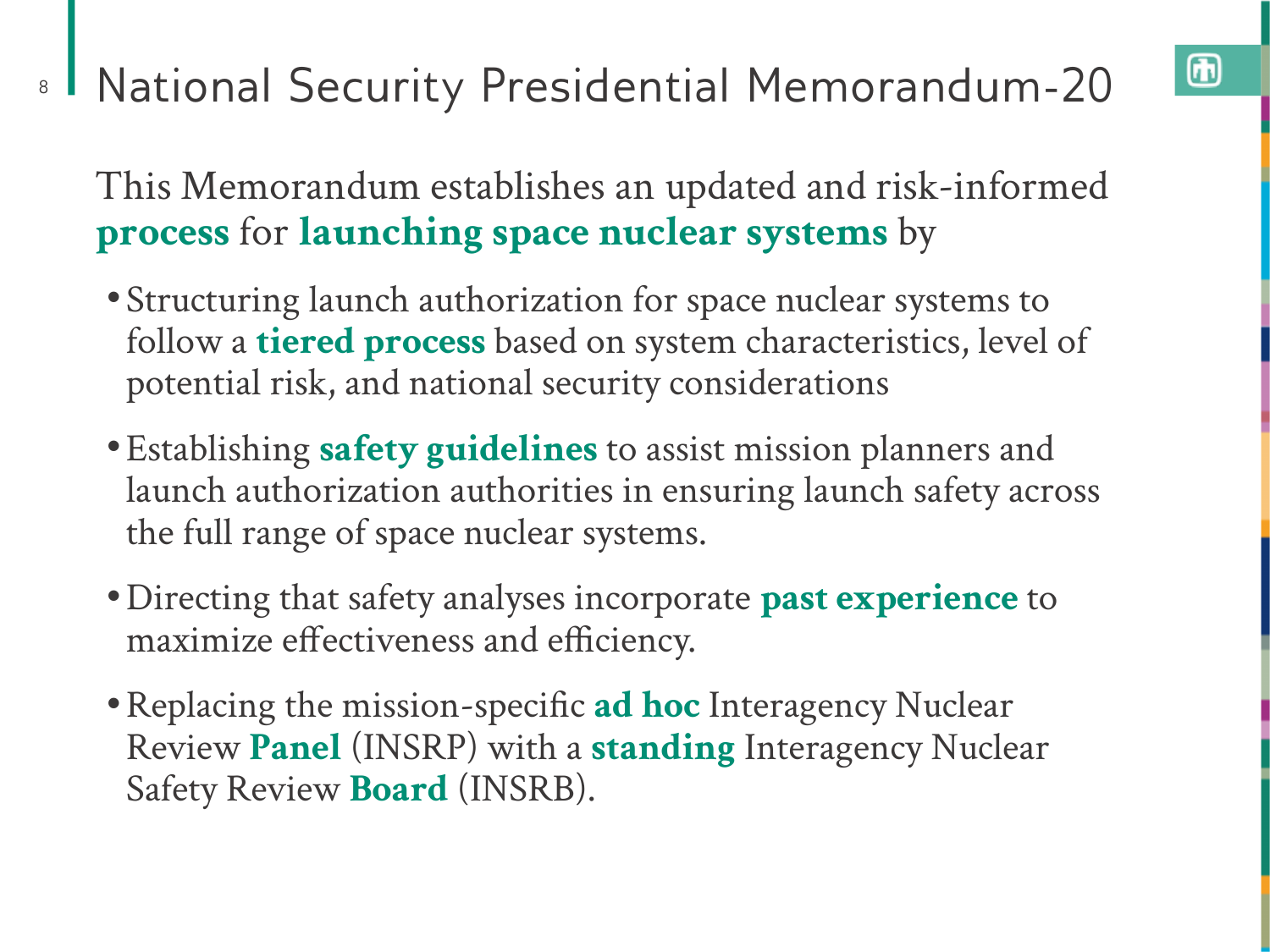

# National Security Presidential Memorandum-20
8
This Memorandum establishes an updated and risk-informed process for launching space nuclear systems by
Structuring launch authorization for space nuclear systems to follow a tiered process based on system characteristics, level of potential risk, and national security considerations
Establishing safety guidelines to assist mission planners and launch authorization authorities in ensuring launch safety across the full range of space nuclear systems.
Directing that safety analyses incorporate past experience to maximize effectiveness and efficiency.
Replacing the mission-specific ad hoc Interagency Nuclear Review Panel (INSRP) with a standing Interagency Nuclear Safety Review Board (INSRB).